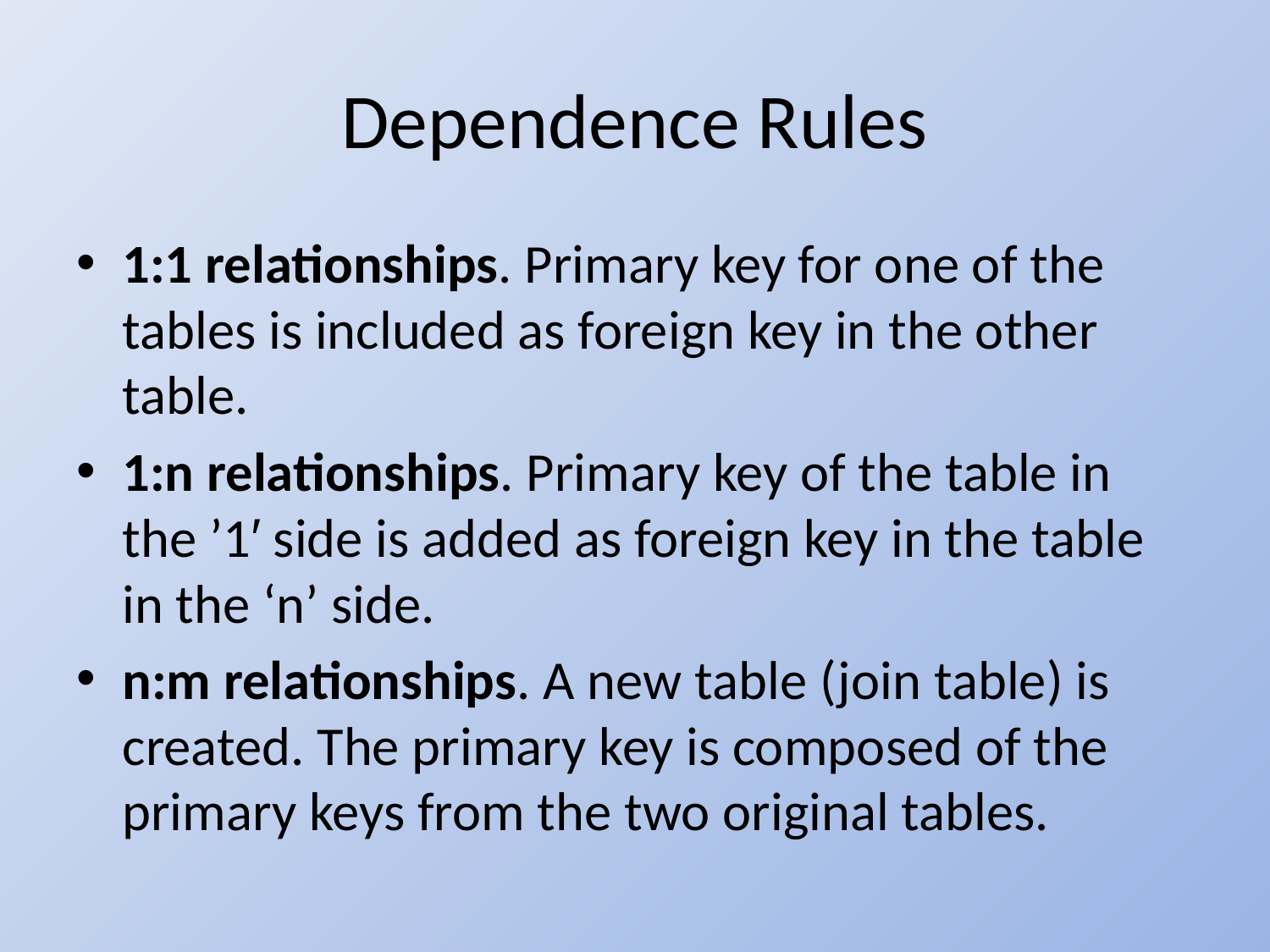

# Dependence Rules
1:1 relationships. Primary key for one of the tables is included as foreign key in the other table.
1:n relationships. Primary key of the table in the ’1′ side is added as foreign key in the table in the ‘n’ side.
n:m relationships. A new table (join table) is created. The primary key is composed of the primary keys from the two original tables.